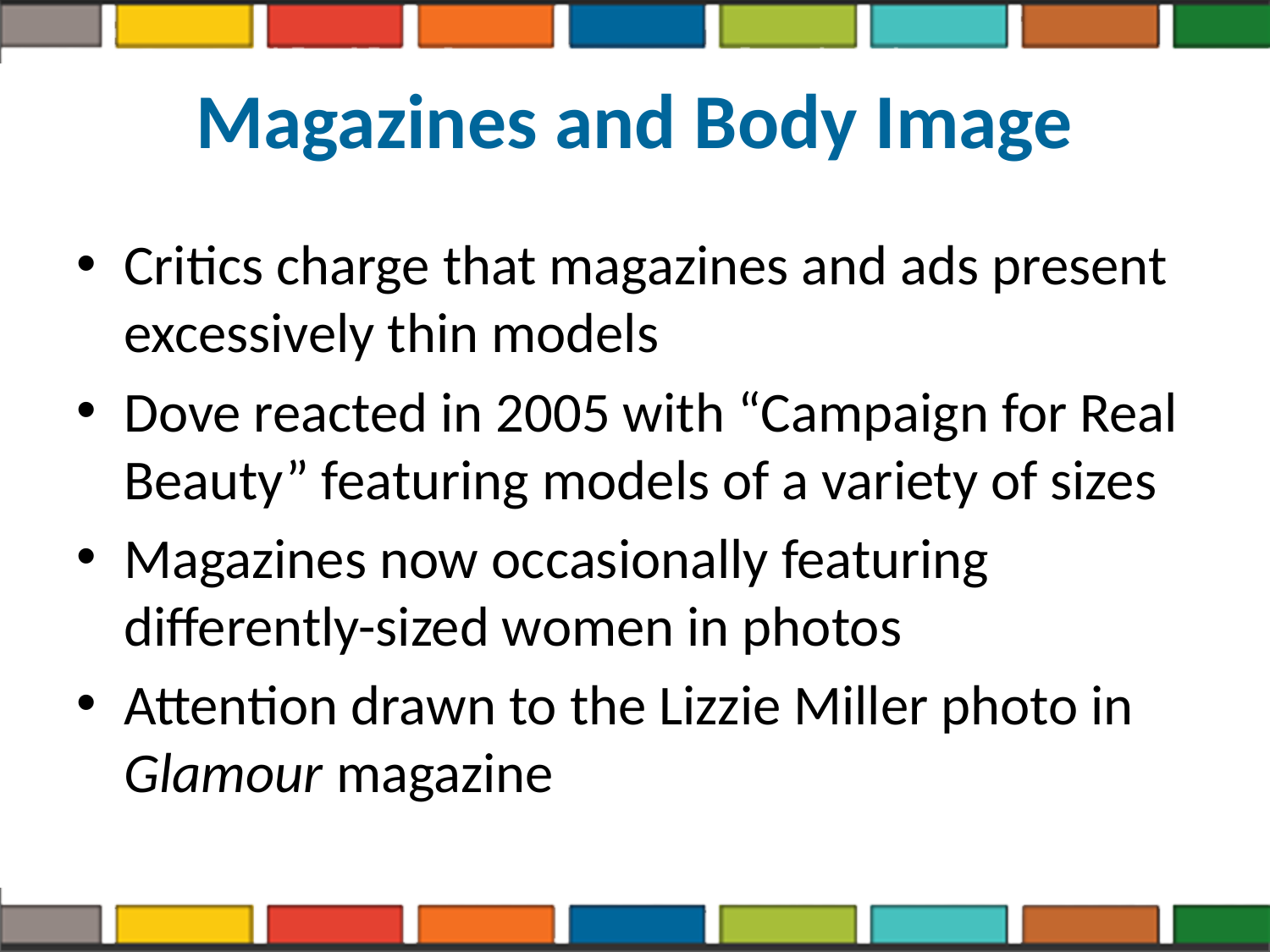

# Magazines and Body Image
Critics charge that magazines and ads present excessively thin models
Dove reacted in 2005 with “Campaign for Real Beauty” featuring models of a variety of sizes
Magazines now occasionally featuring differently-sized women in photos
Attention drawn to the Lizzie Miller photo in Glamour magazine